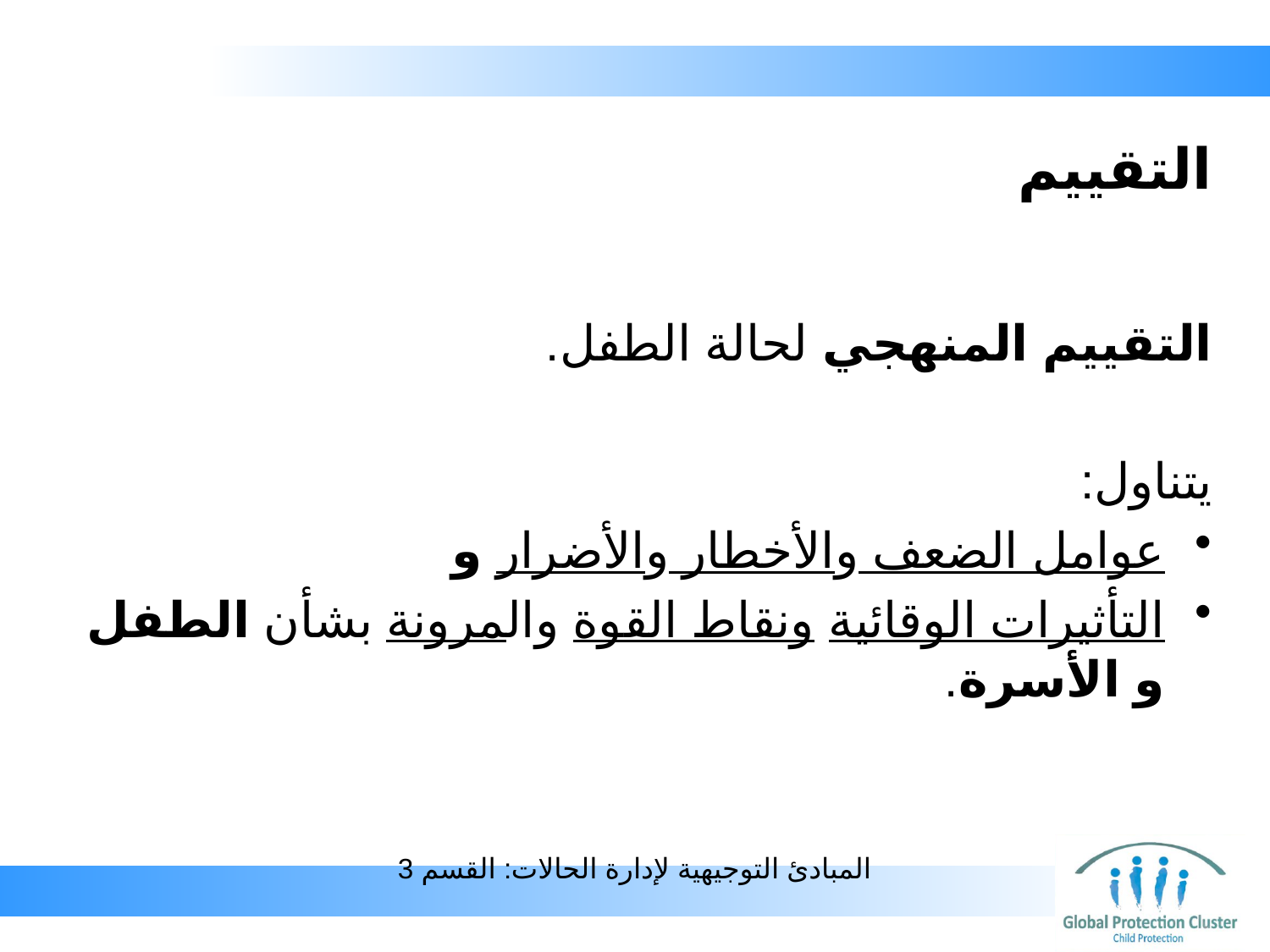

# التقييم

التقييم المنهجي لحالة الطفل.

يتناول:
عوامل الضعف والأخطار والأضرار و
التأثيرات الوقائية ونقاط القوة والمرونة بشأن الطفل و الأسرة.

المبادئ التوجيهية لإدارة الحالات: القسم 3